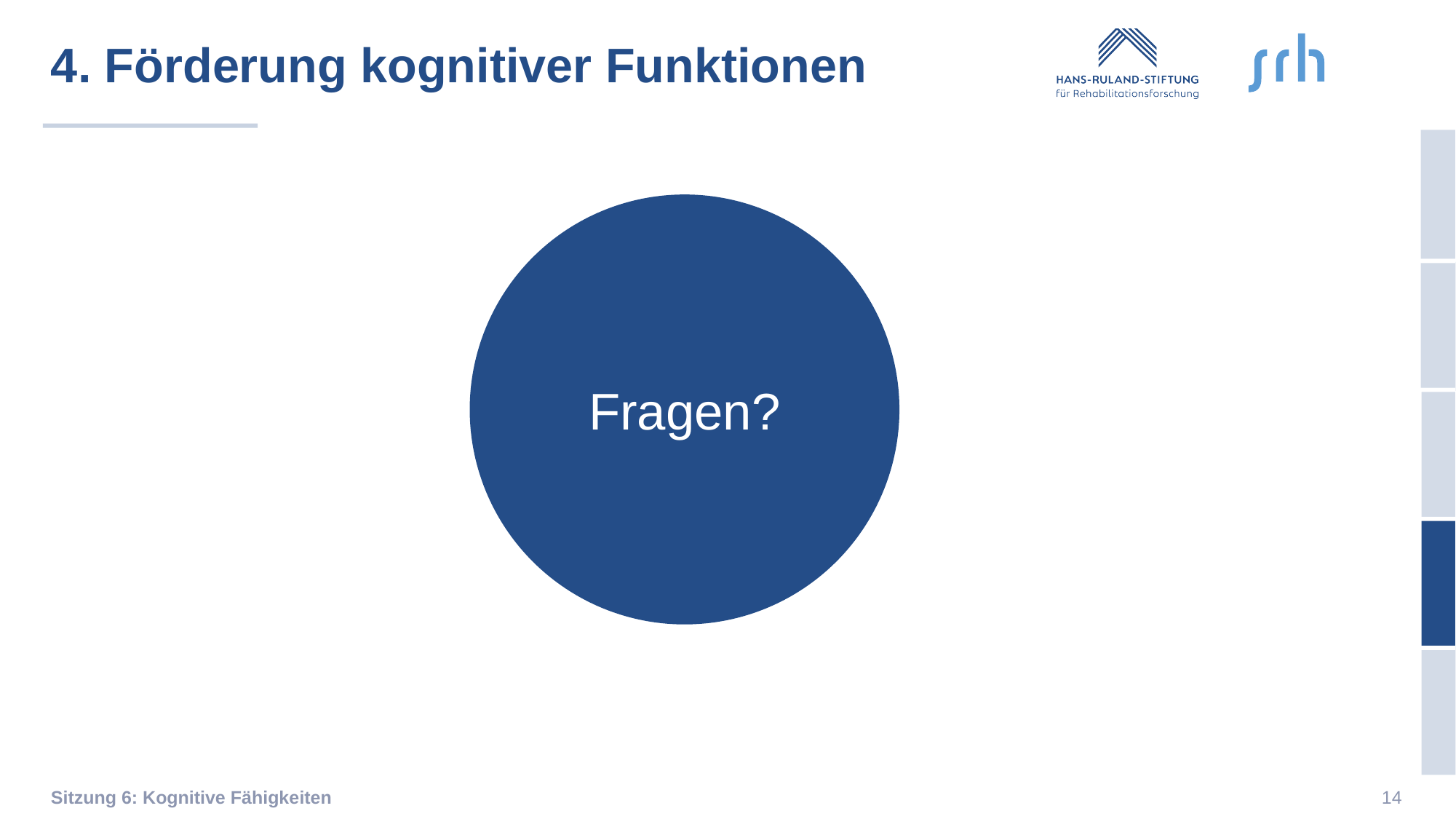

# 4. Förderung kognitiver Funktionen
Fragen?
14
Sitzung 6: Kognitive Fähigkeiten